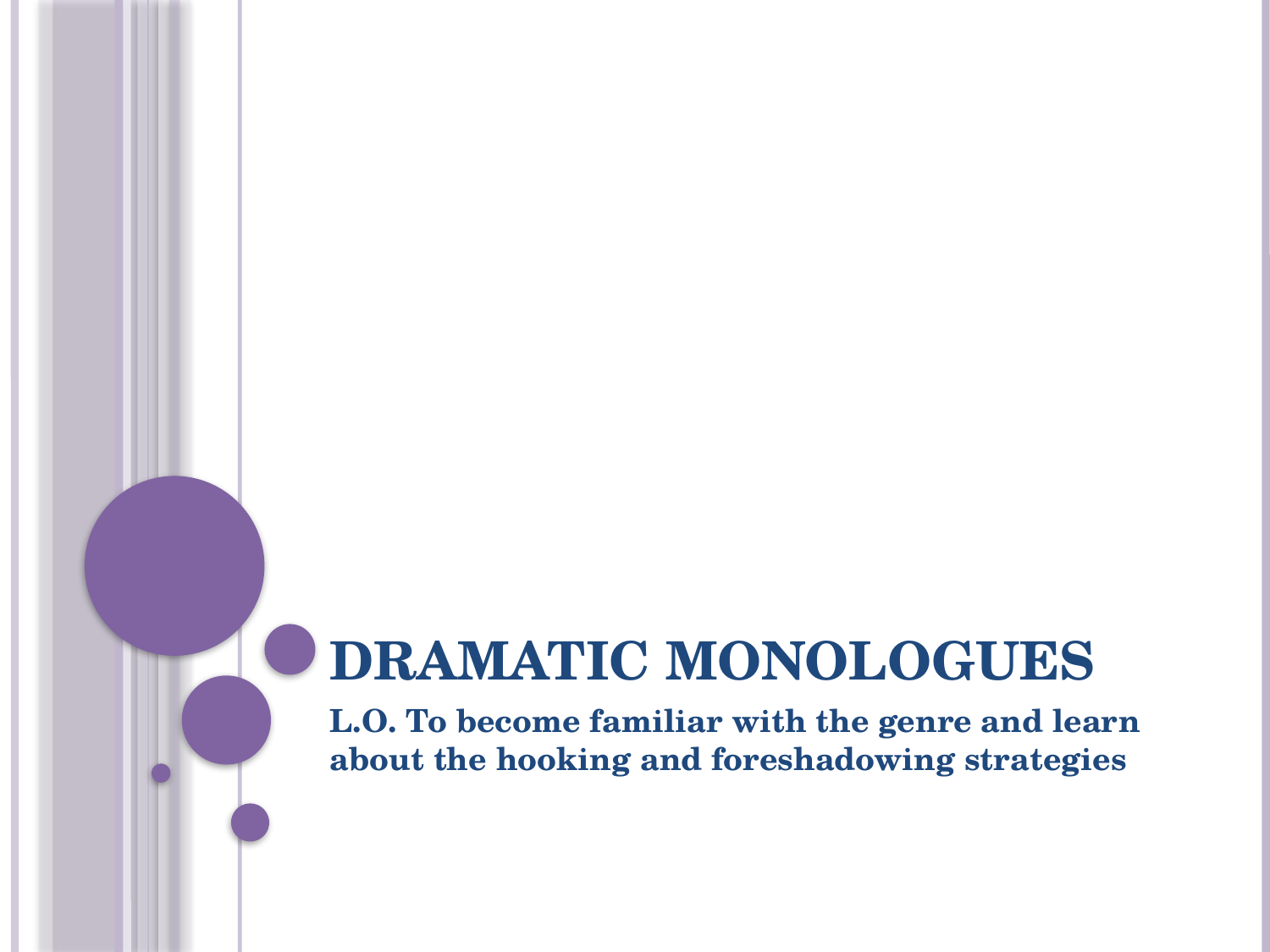

# Dramatic Monologues
L.O. To become familiar with the genre and learn about the hooking and foreshadowing strategies